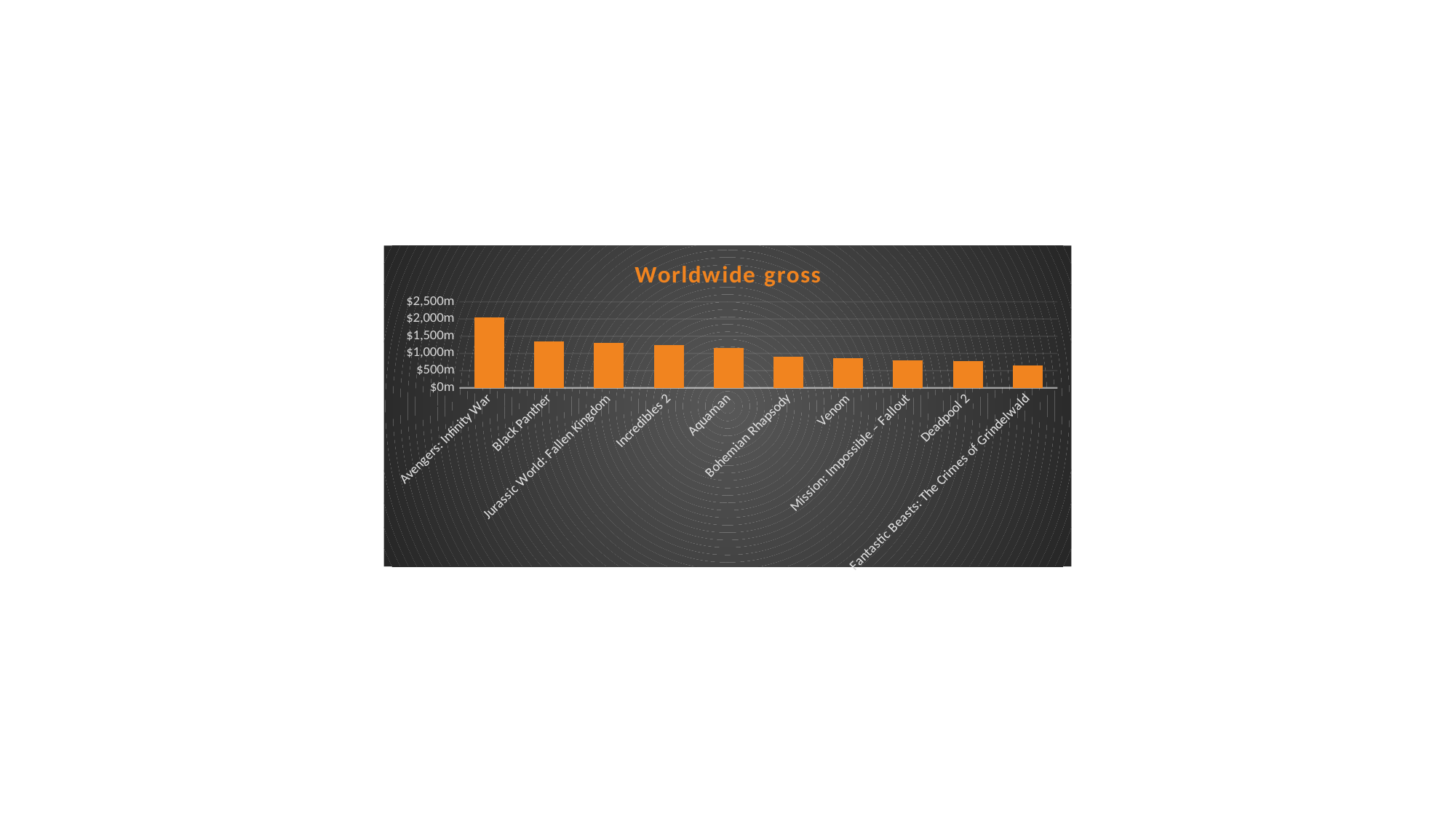

### Chart:

| Category | Worldwide gross |
|---|---|
| Avengers: Infinity War | 2048359754.0 |
| Black Panther | 1347597973.0 |
| Jurassic World: Fallen Kingdom | 1308467944.0 |
| Incredibles 2 | 1242805359.0 |
| Aquaman | 1148461807.0 |
| Bohemian Rhapsody | 904613378.0 |
| Venom | 856085151.0 |
| Mission: Impossible – Fallout | 791115104.0 |
| Deadpool 2 | 786470484.0 |
| Fantastic Beasts: The Crimes of Grindelwald | 654855901.0 |